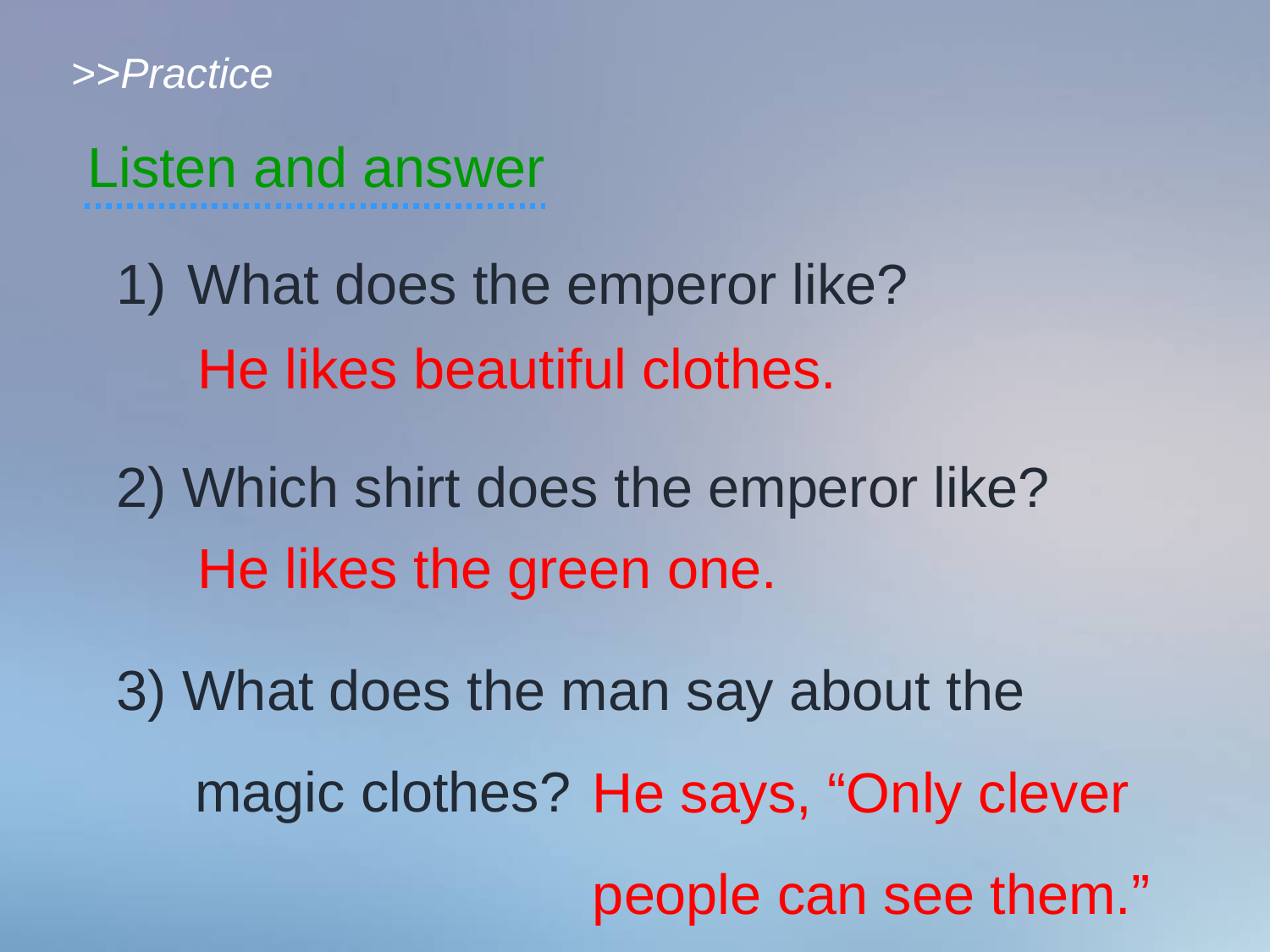

# >>Practice
Listen and answer
What does the emperor like?

2) Which shirt does the emperor like?

3) What does the man say about the
     magic clothes?
He likes beautiful clothes.
He likes the green one.
He says, “Only clever
people can see them.”